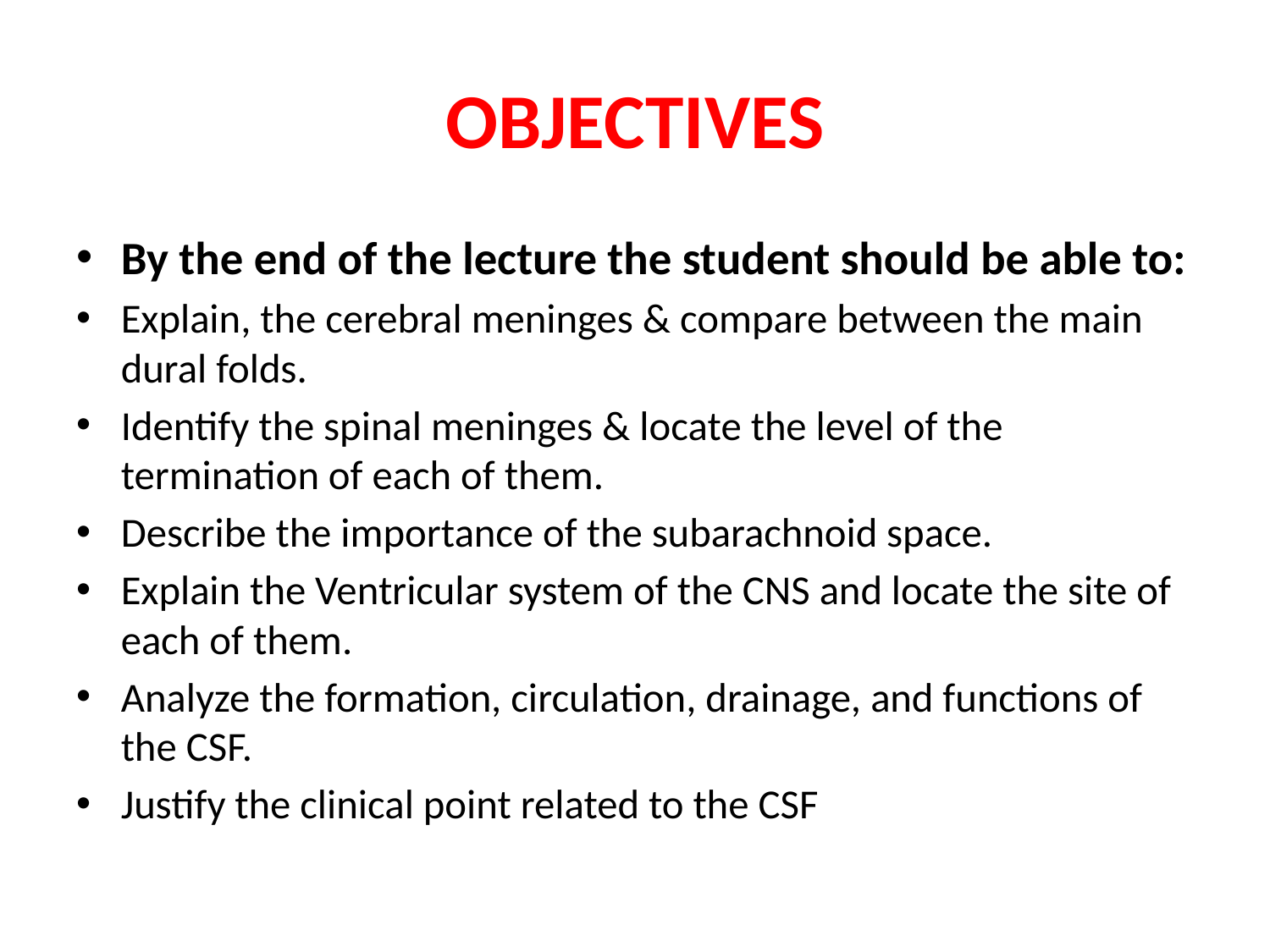

# OBJECTIVES
By the end of the lecture the student should be able to:
Explain, the cerebral meninges & compare between the main dural folds.
Identify the spinal meninges & locate the level of the termination of each of them.
Describe the importance of the subarachnoid space.
Explain the Ventricular system of the CNS and locate the site of each of them.
Analyze the formation, circulation, drainage, and functions of the CSF.
Justify the clinical point related to the CSF